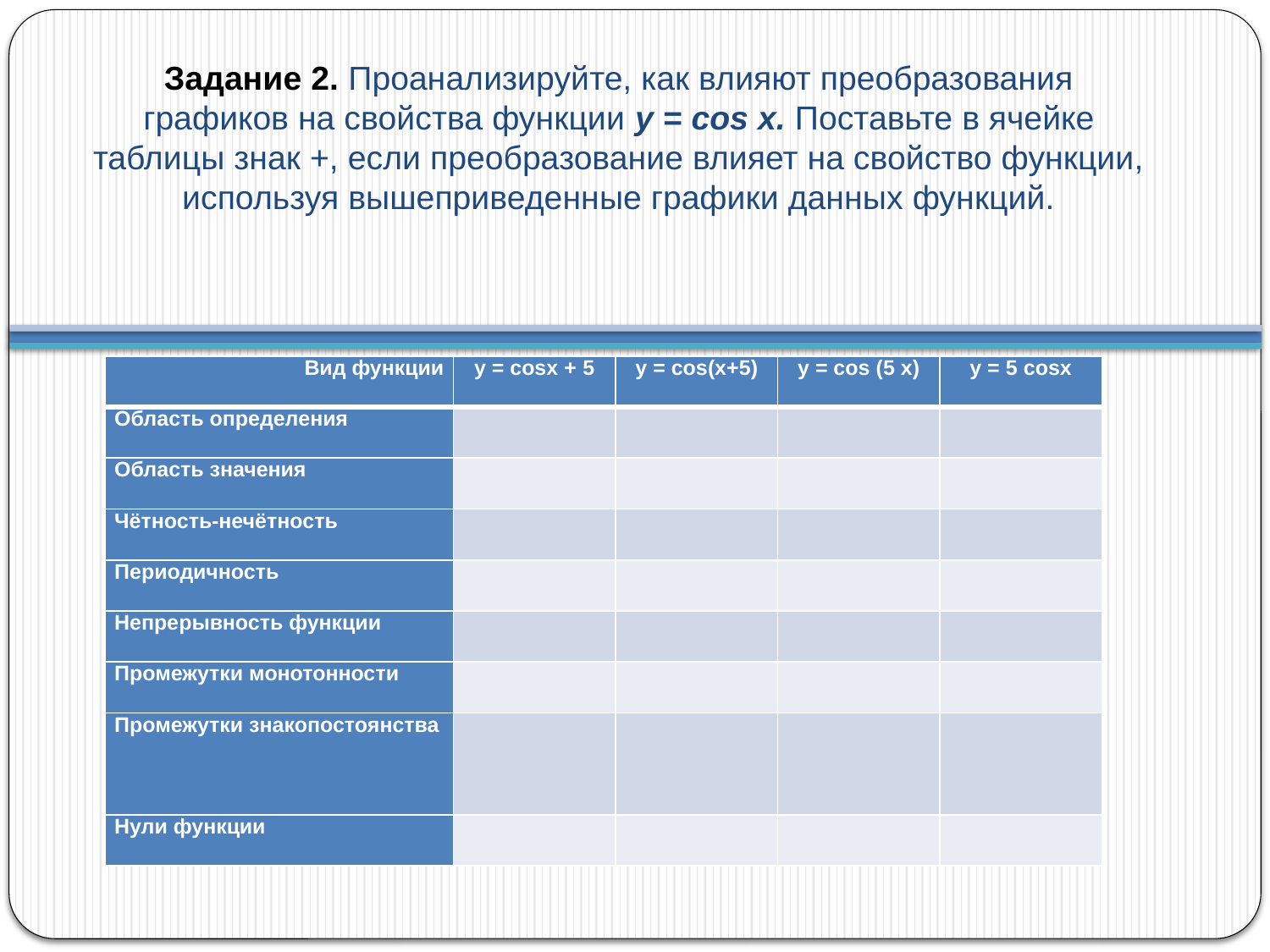

# Задание 2. Проанализируйте, как влияют преобразования графиков на свойства функции y = cos x. Поставьте в ячейке таблицы знак +, если преобразование влияет на свойство функции, используя вышеприведенные графики данных функций.
| Вид функции | y = cosx + 5 | y = cos(x+5) | y = cos (5 x) | y = 5 cosx |
| --- | --- | --- | --- | --- |
| Область определения |  |  |  |  |
| Область значения |  |  |  |  |
| Чётность-нечётность |  |  |  |  |
| Периодичность |  |  |  |  |
| Непрерывность функции |  |  |  |  |
| Промежутки монотонности |  |  |  |  |
| Промежутки знакопостоянства |  |  |  |  |
| Нули функции |  |  |  |  |